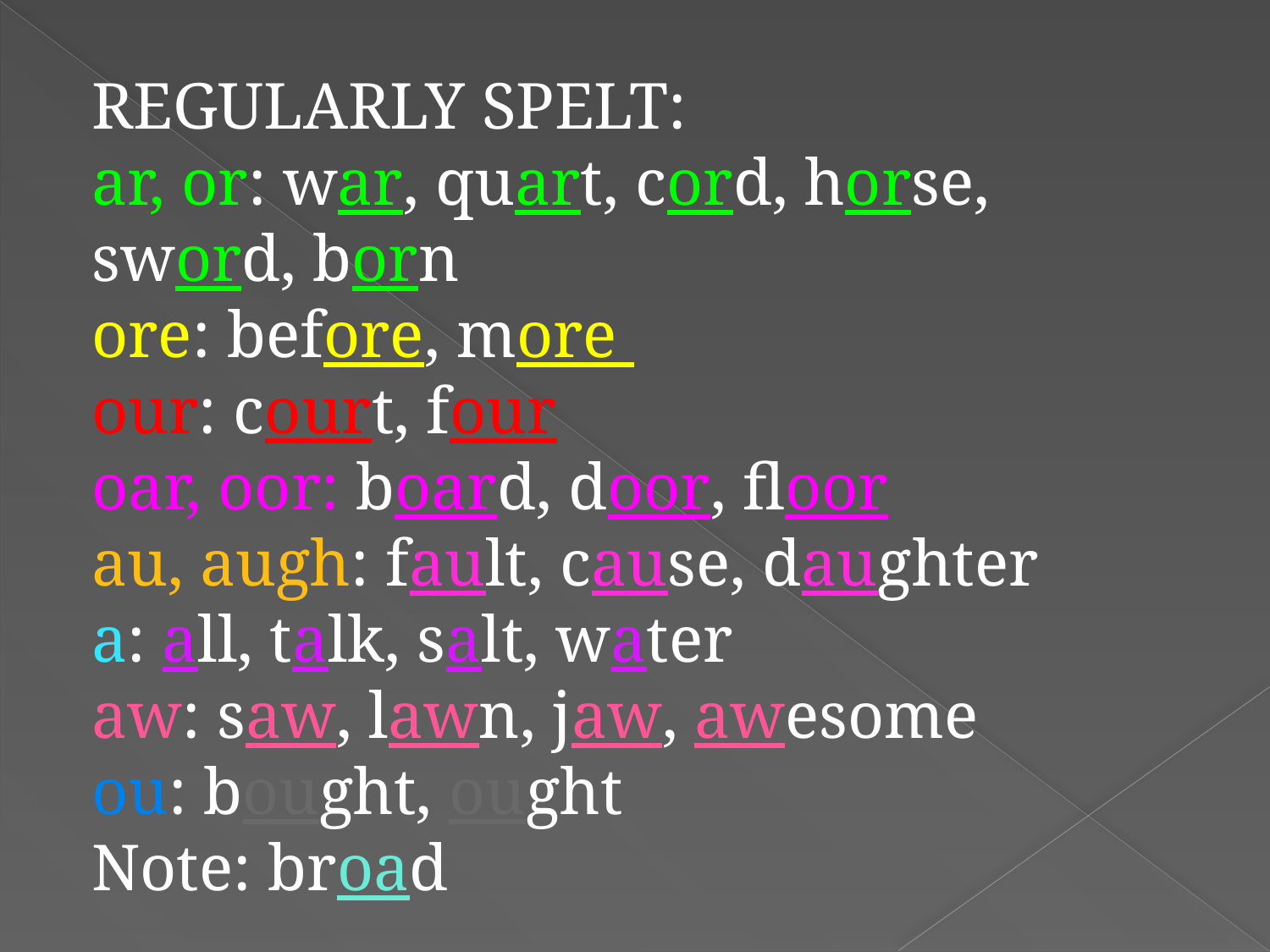

REGULARLY SPELT:
ar, or: war, quart, cord, horse, sword, born
ore: before, more
our: court, four
oar, oor: board, door, floor
au, augh: fault, cause, daughter
a: all, talk, salt, water
aw: saw, lawn, jaw, awesome
ou: bought, ought
Note: broad